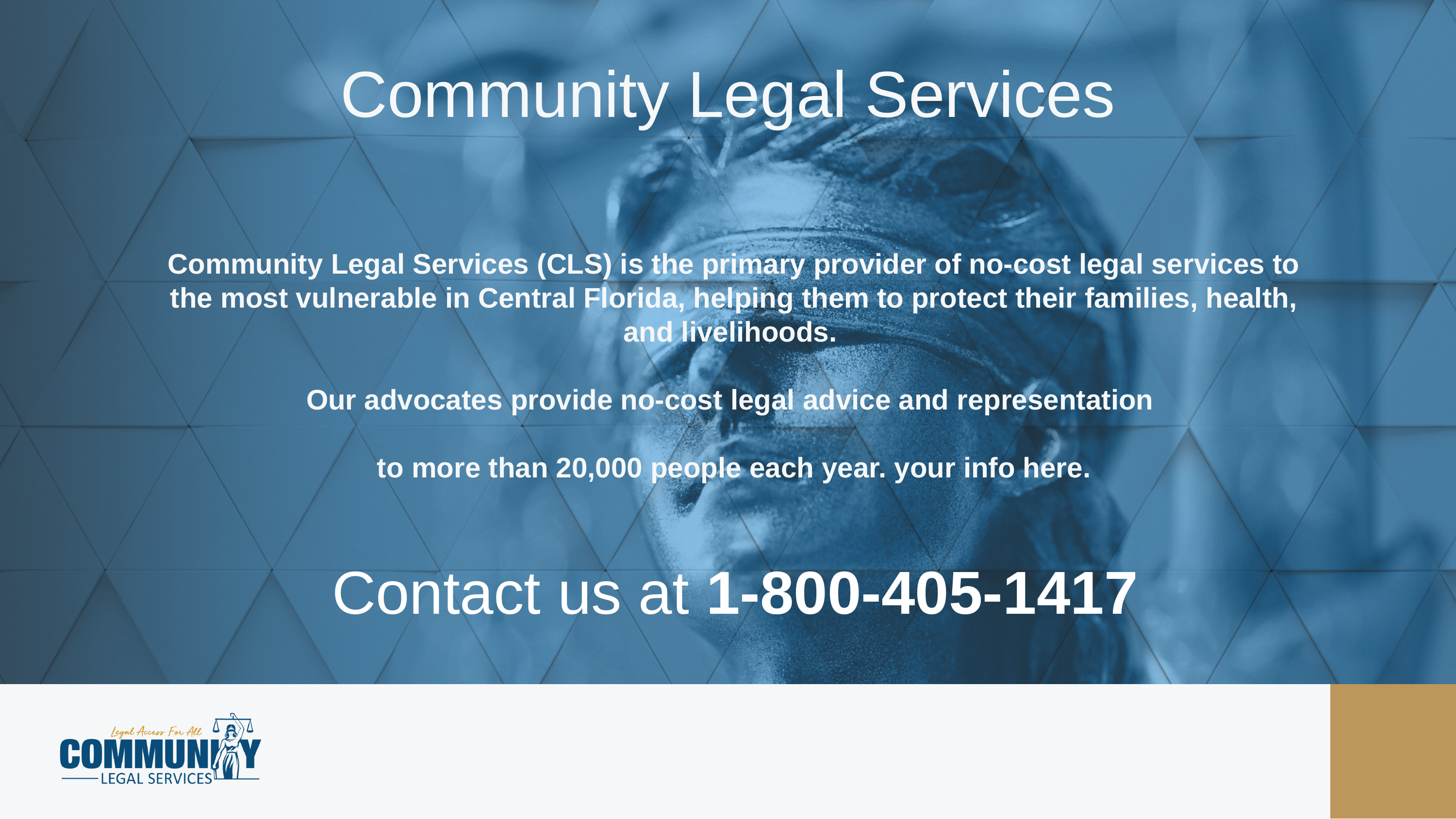

Community Legal Services
Community Legal Services (CLS) is the primary provider of no-cost legal services to the most vulnerable in Central Florida, helping them to protect their families, health, and livelihoods. ​​

Our advocates provide no-cost legal advice and representation ​

to more than 20,000 people each year. your info here.
Contact us at 1-800-405-1417